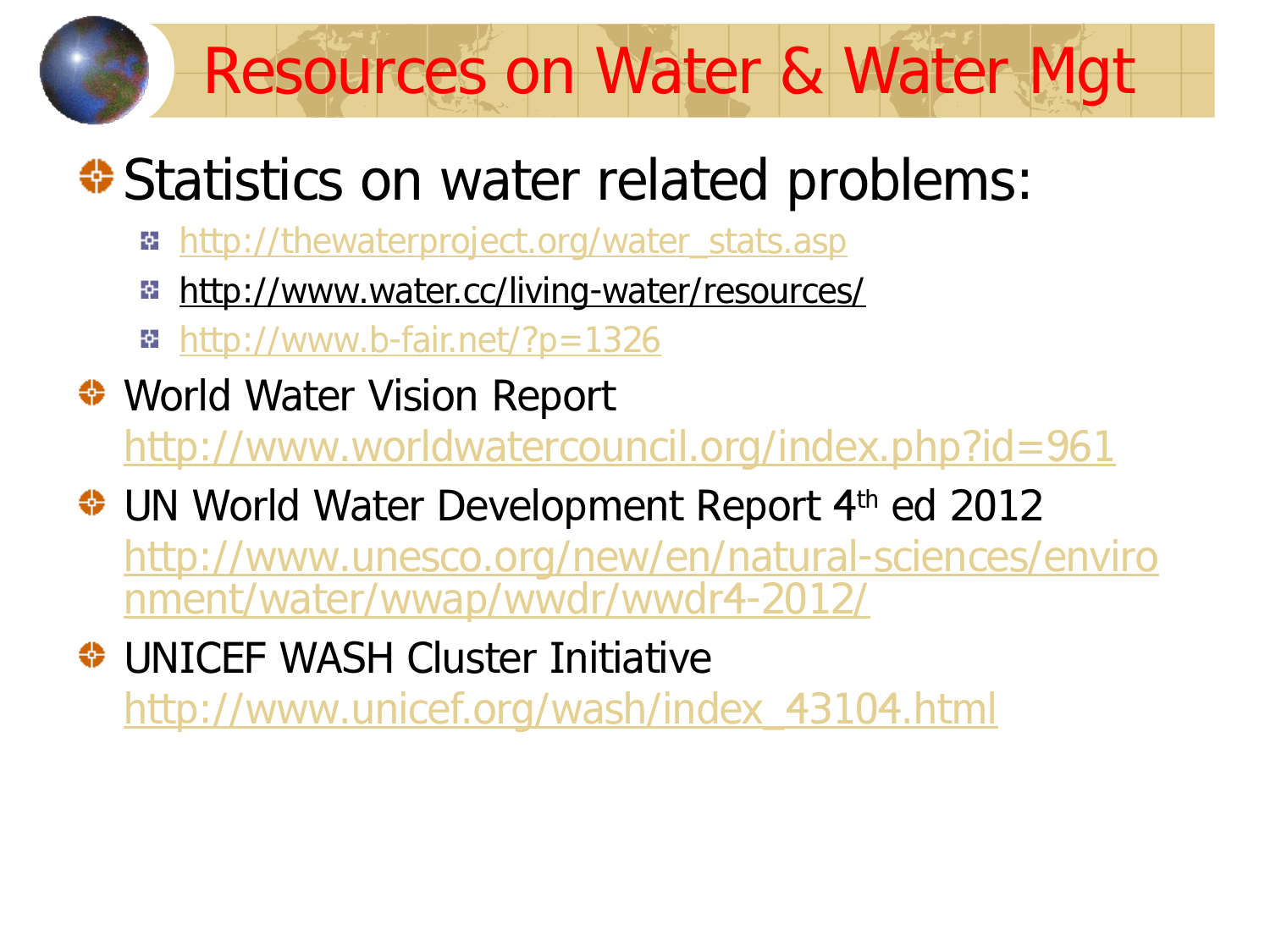

# Resources on Water & Water Mgt
Statistics on water related problems:
http://thewaterproject.org/water_stats.asp
http://www.water.cc/living-water/resources/
http://www.b-fair.net/?p=1326
World Water Vision Report http://www.worldwatercouncil.org/index.php?id=961
UN World Water Development Report 4th ed 2012 http://www.unesco.org/new/en/natural-sciences/environment/water/wwap/wwdr/wwdr4-2012/
UNICEF WASH Cluster Initiative http://www.unicef.org/wash/index_43104.html